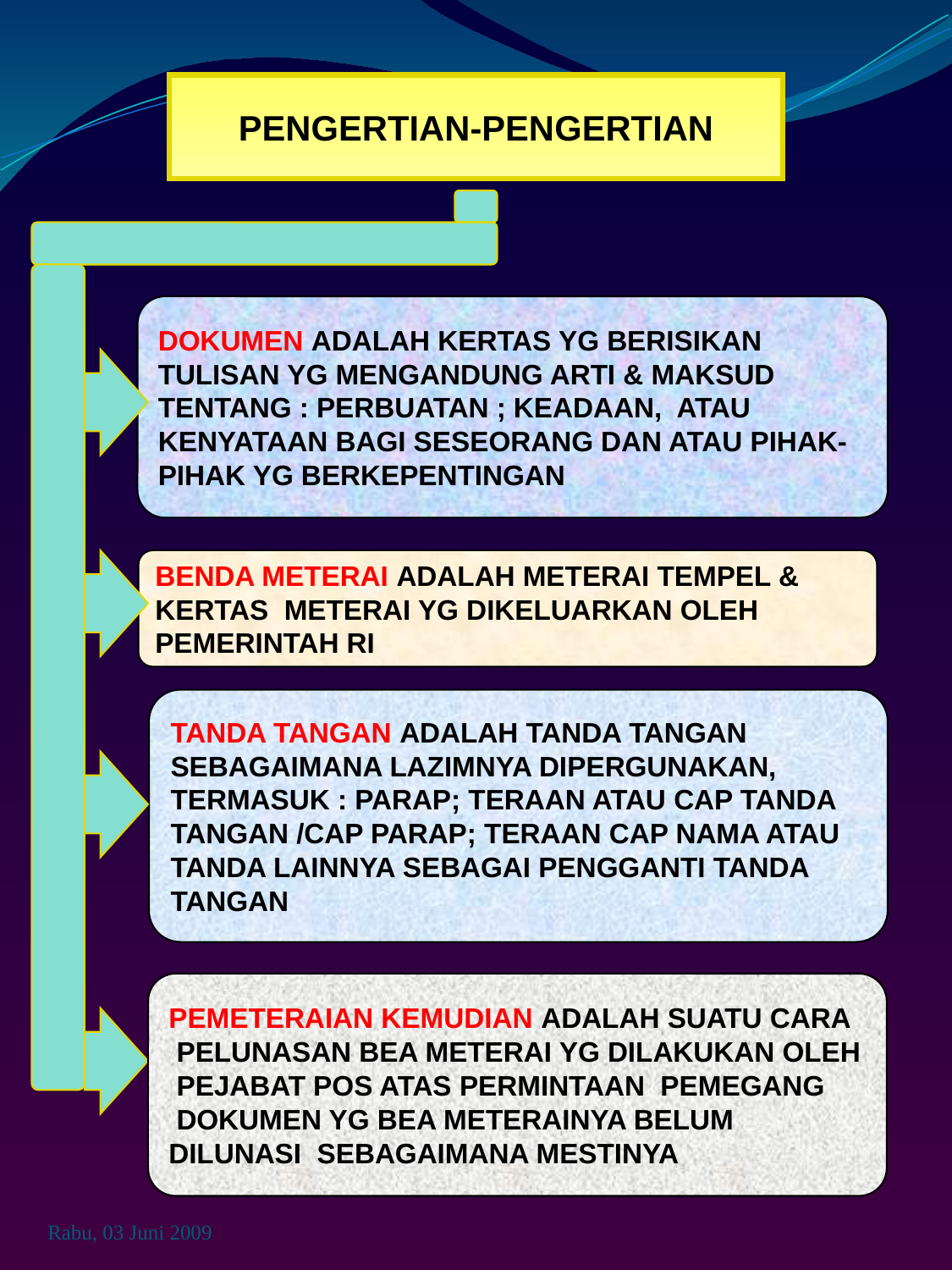

PENGERTIAN-PENGERTIAN

DOKUMEN ADALAH KERTAS YG BERISIKAN TULISAN YG MENGANDUNG ARTI & MAKSUD TENTANG : PERBUATAN ; KEADAAN,  ATAU  KENYATAAN BAGI SESEORANG DAN ATAU PIHAK- PIHAK YG BERKEPENTINGAN

BENDA METERAI ADALAH METERAI TEMPEL &  KERTAS  METERAI YG DIKELUARKAN OLEH PEMERINTAH RI
TANDA TANGAN ADALAH TANDA TANGAN SEBAGAIMANA LAZIMNYA DIPERGUNAKAN,     TERMASUK : PARAP; TERAAN ATAU CAP TANDA TANGAN /CAP PARAP; TERAAN CAP NAMA ATAU TANDA LAINNYA SEBAGAI PENGGANTI TANDA TANGAN

PEMETERAIAN KEMUDIAN ADALAH SUATU CARA
 PELUNASAN BEA METERAI YG DILAKUKAN OLEH
 PEJABAT POS ATAS PERMINTAAN  PEMEGANG
 DOKUMEN YG BEA METERAINYA BELUM DILUNASI  SEBAGAIMANA MESTINYA

Rabu, 03 Juni 2009